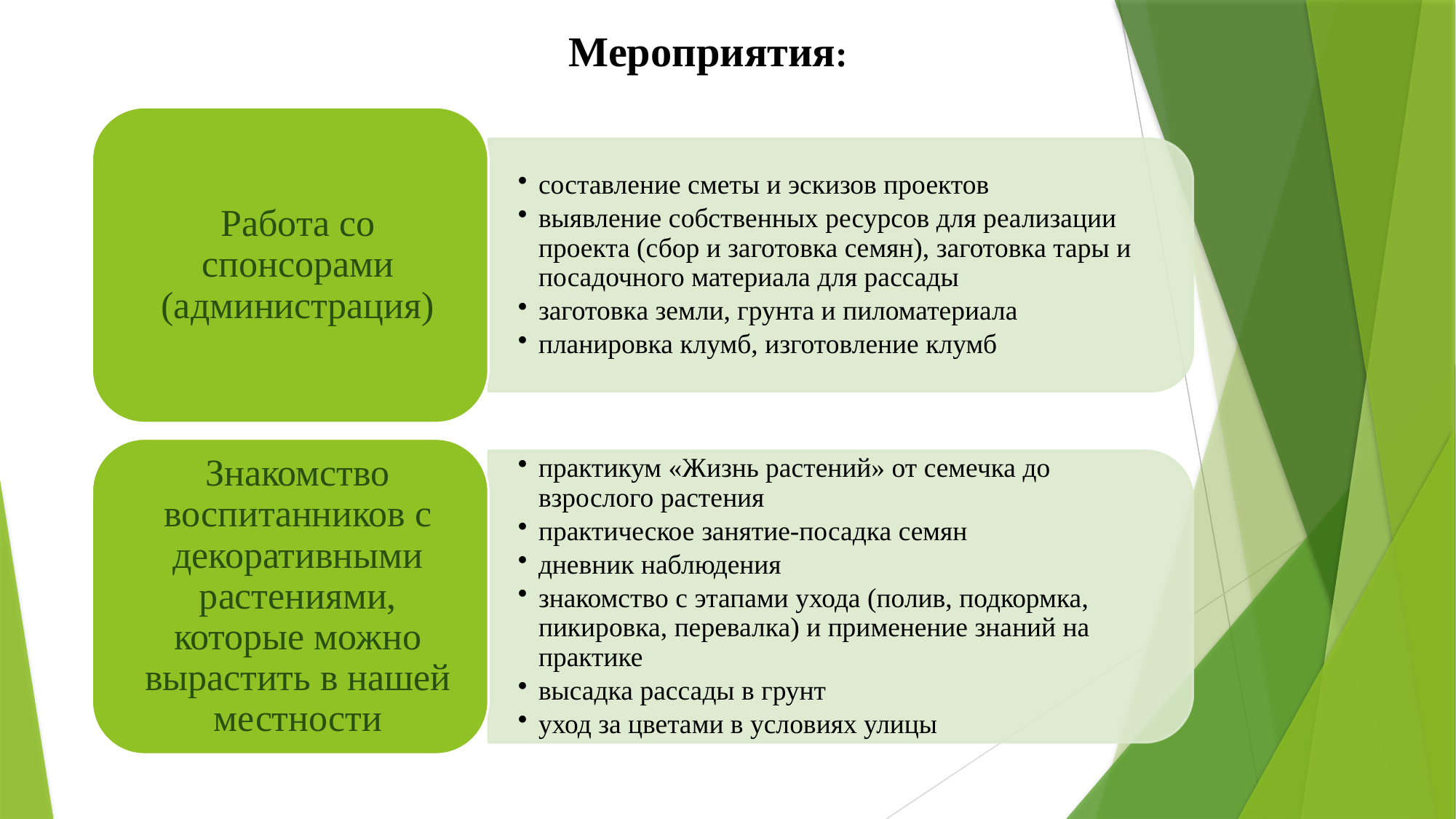

Мероприятия:
составление сметы и эскизов проектов
выявление собственных ресурсов для реализации проекта (сбор и заготовка семян), заготовка тары и посадочного материала для рассады
заготовка земли, грунта и пиломатериала
планировка клумб, изготовление клумб
Работа со спонсорами (администрация)
практикум «Жизнь растений» от семечка до взрослого растения
практическое занятие-посадка семян
дневник наблюдения
знакомство с этапами ухода (полив, подкормка, пикировка, перевалка) и применение знаний на практике
высадка рассады в грунт
уход за цветами в условиях улицы
Знакомство воспитанников с декоративными растениями, которые можно вырастить в нашей местности